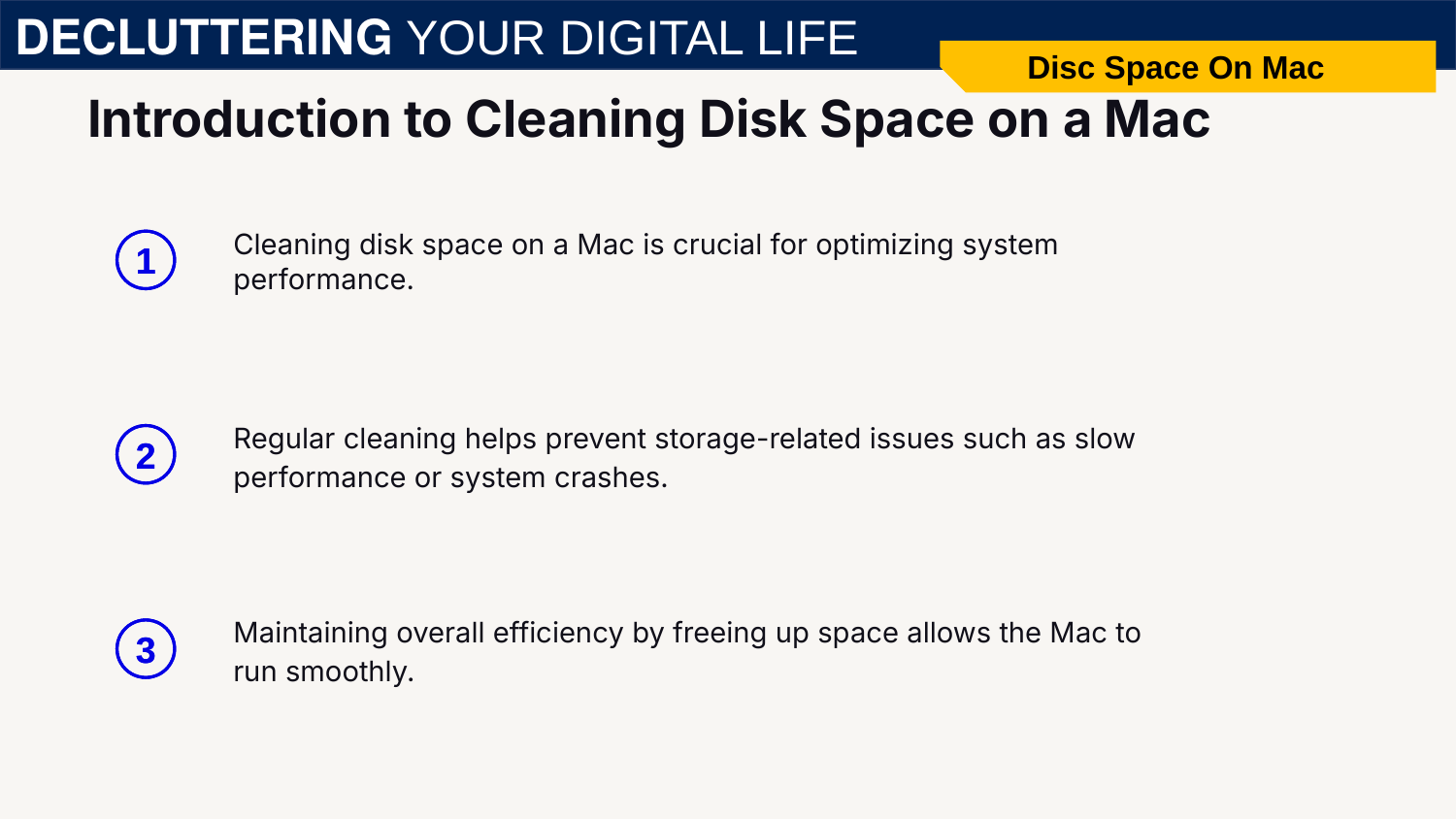

DECLUTTERING YOUR DIGITAL LIFE
Disc Space On Mac

# Introduction to Cleaning Disk Space on a Mac
Cleaning disk space on a Mac is crucial for optimizing system performance.
1
Regular cleaning helps prevent storage-related issues such as slow performance or system crashes.
2
Maintaining overall efficiency by freeing up space allows the Mac to run smoothly.
3